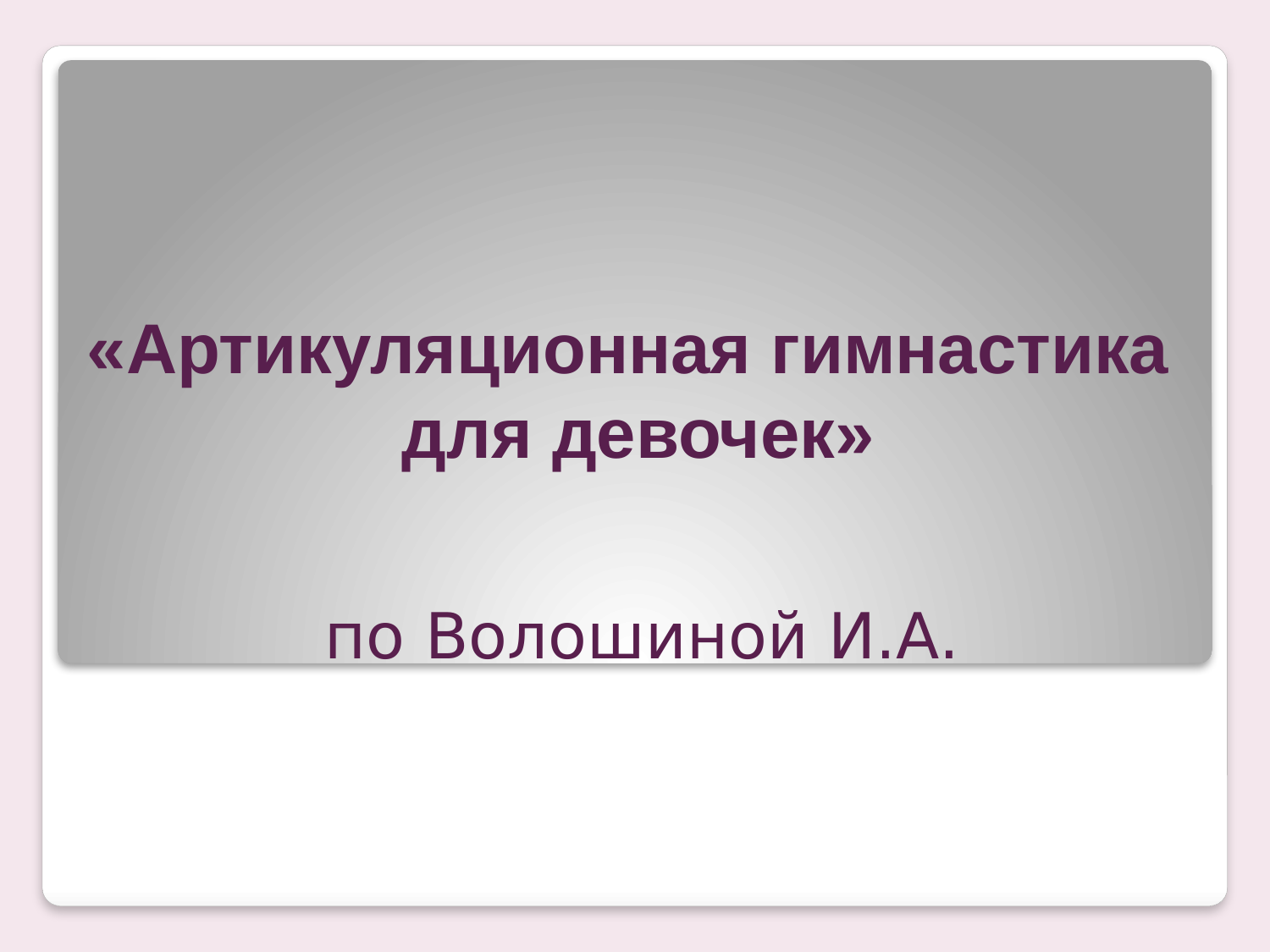

# «Артикуляционная гимнастика для девочек»
по Волошиной И.А.